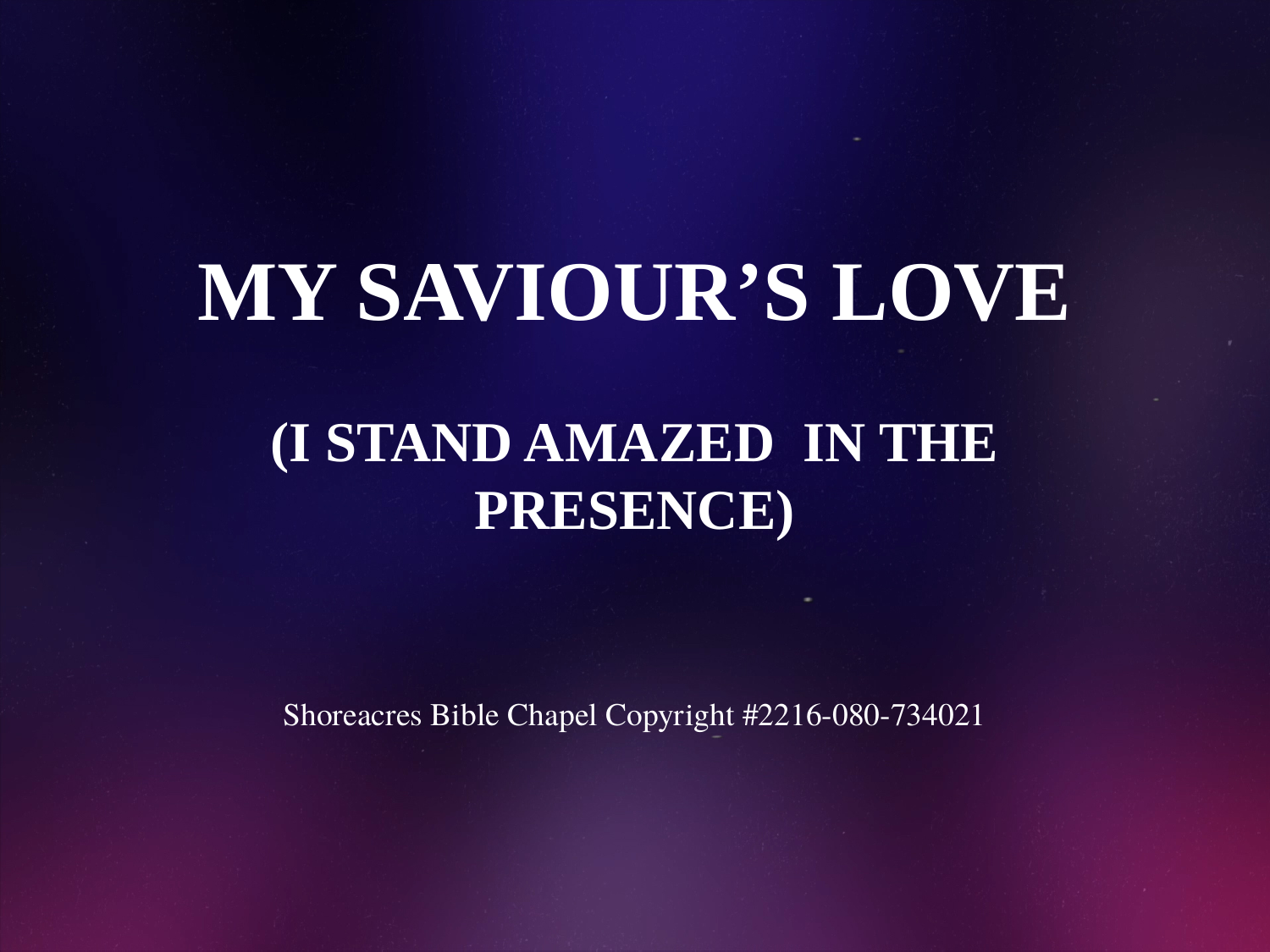

# MY SAVIOUR’S LOVE (I STAND AMAZED  IN THE PRESENCE)
Shoreacres Bible Chapel Copyright #2216-080-734021